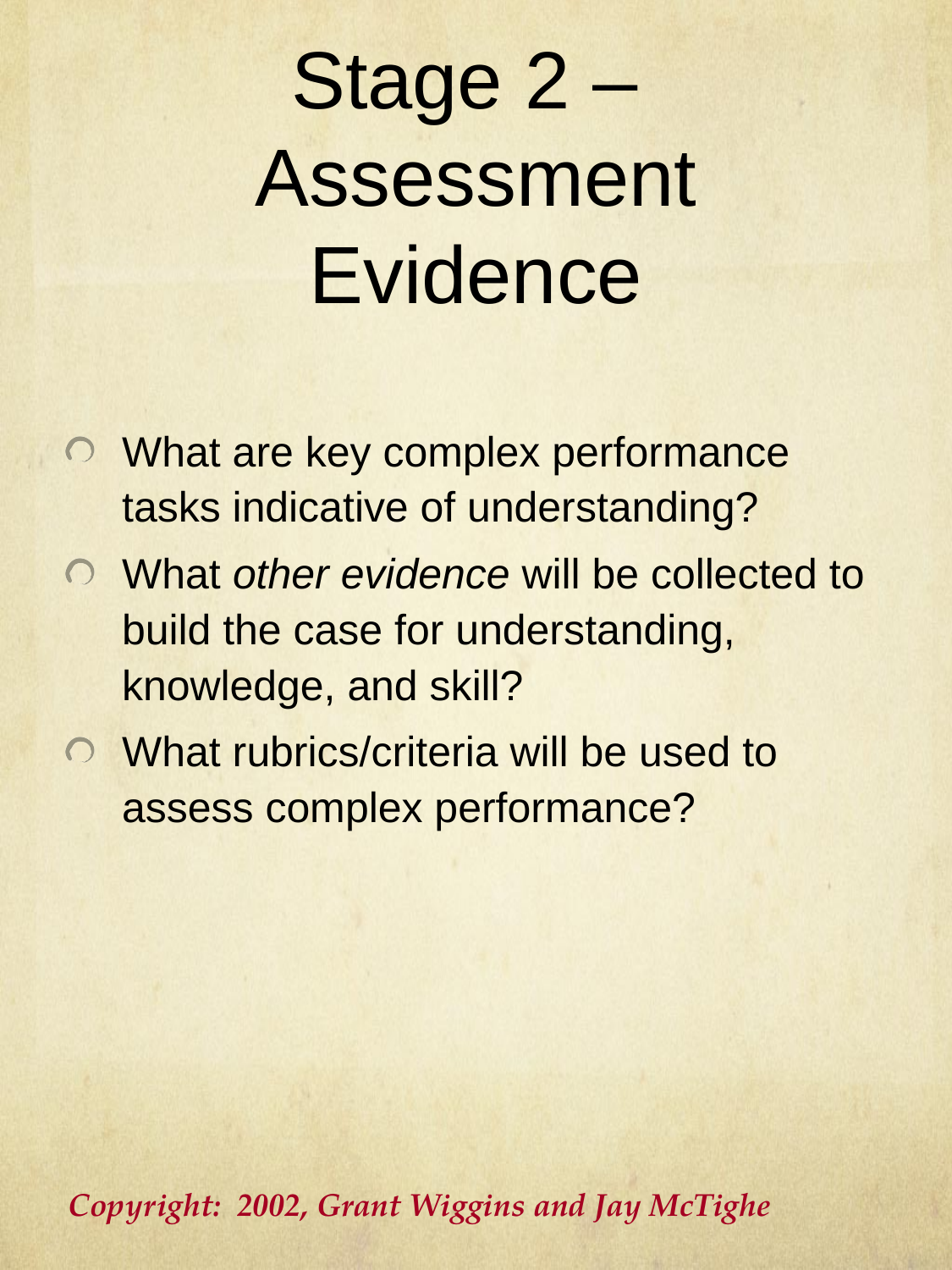

# Stage 2 –  Assessment Evidence
What are key complex performance tasks indicative of understanding?
What other evidence will be collected to build the case for understanding, knowledge, and skill?
What rubrics/criteria will be used to assess complex performance?
Copyright:  2002, Grant Wiggins and Jay McTighe